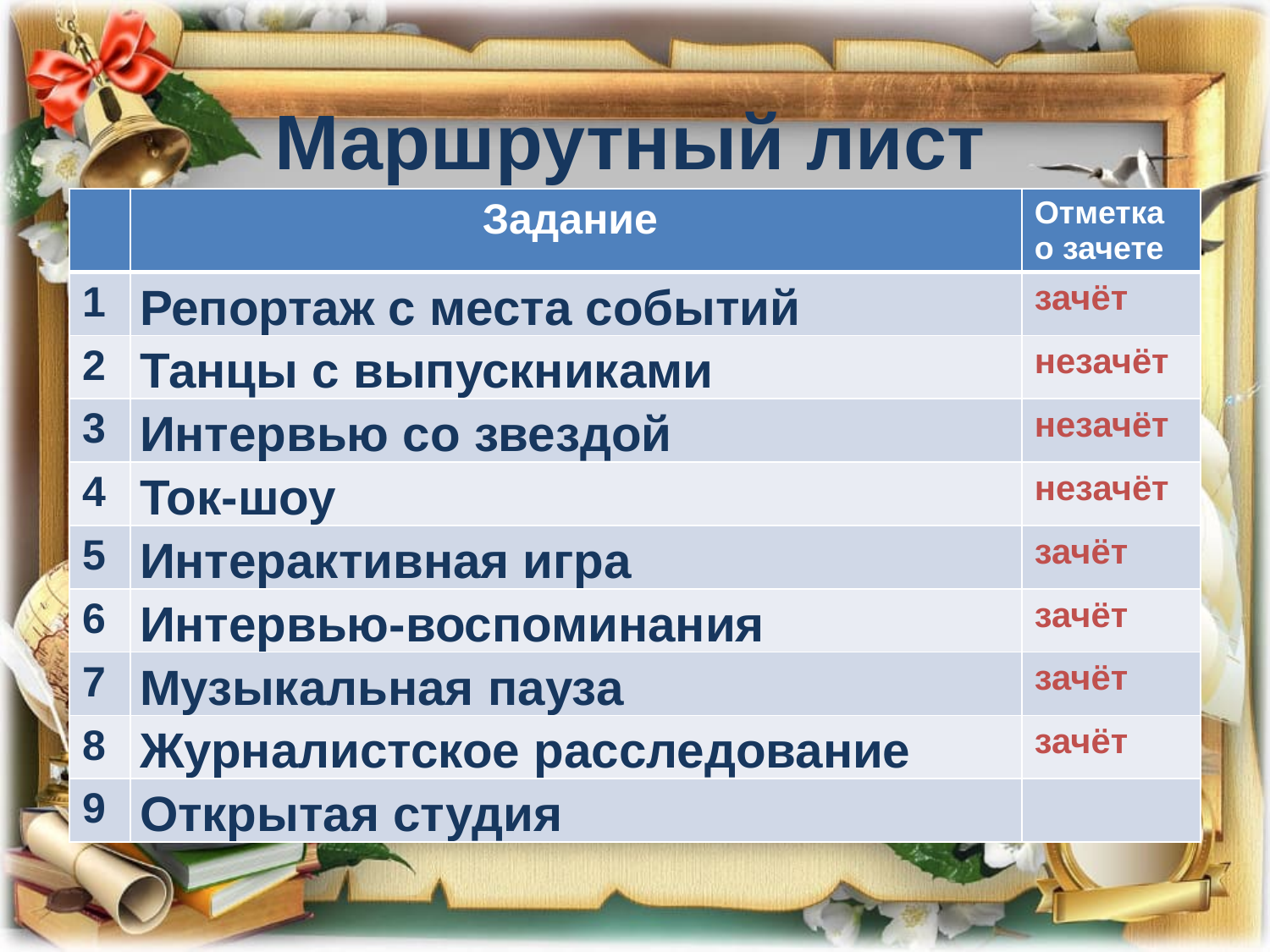

# Маршрутный лист
|  | Задание | Отметка о зачете |
| --- | --- | --- |
| 1 | Репортаж с места событий | зачёт |
| 2 | Танцы с выпускниками | незачёт |
| 3 | Интервью со звездой | незачёт |
| 4 | Ток-шоу | незачёт |
| 5 | Интерактивная игра | зачёт |
| 6 | Интервью-воспоминания | зачёт |
| 7 | Музыкальная пауза | зачёт |
| 8 | Журналистское расследование | зачёт |
| 9 | Открытая студия |  |